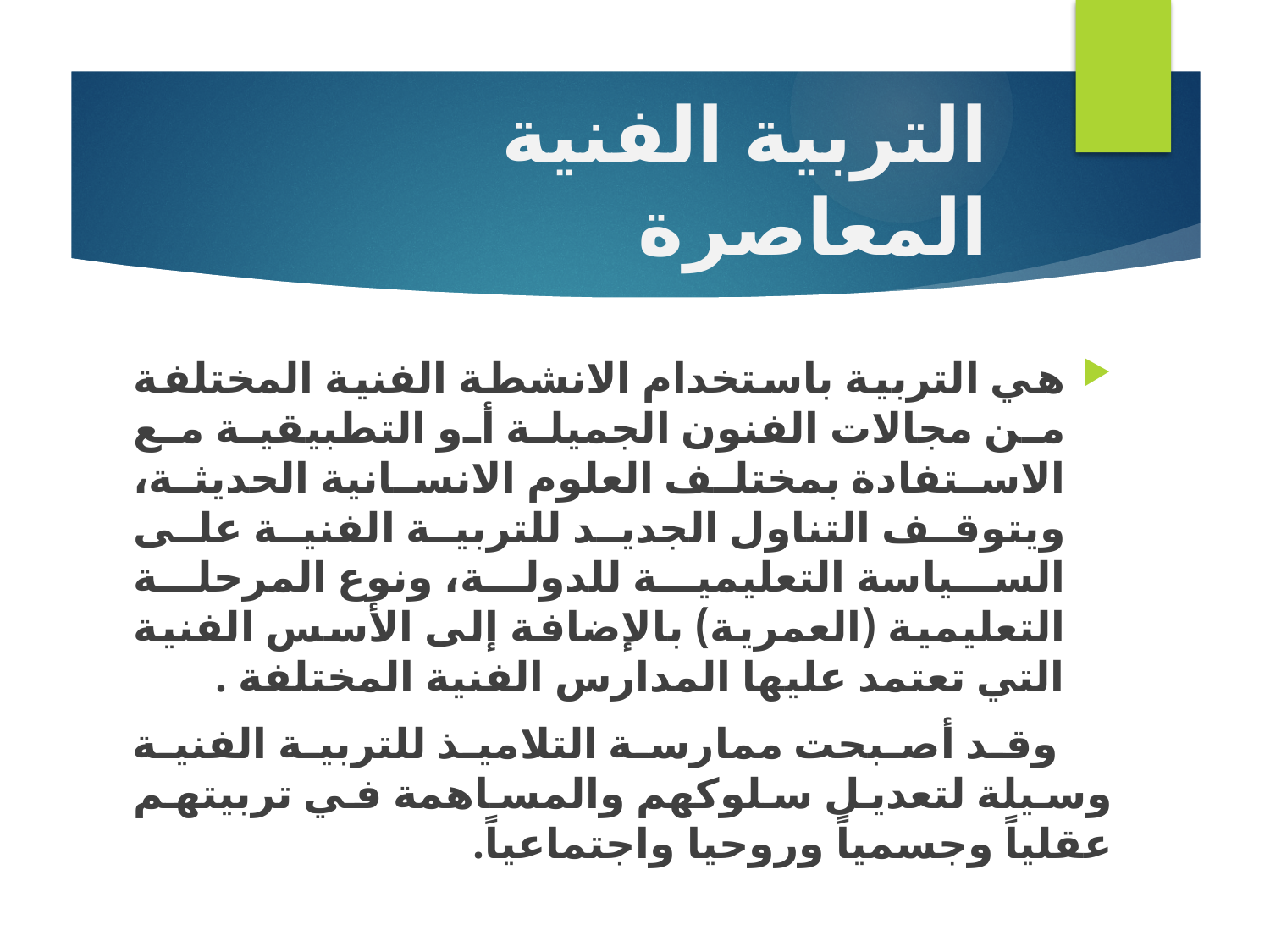

# التربية الفنية المعاصرة
هي التربية باستخدام الانشطة الفنية المختلفة من مجالات الفنون الجميلة أو التطبيقية مع الاستفادة بمختلف العلوم الانسانية الحديثة، ويتوقف التناول الجديد للتربية الفنية على السياسة التعليمية للدولة، ونوع المرحلة التعليمية (العمرية) بالإضافة إلى الأسس الفنية التي تعتمد عليها المدارس الفنية المختلفة .
     وقد أصبحت ممارسة التلاميذ للتربية الفنية وسيلة لتعديل سلوكهم والمساهمة في تربيتهم عقلياً وجسمياً وروحيا واجتماعياً.